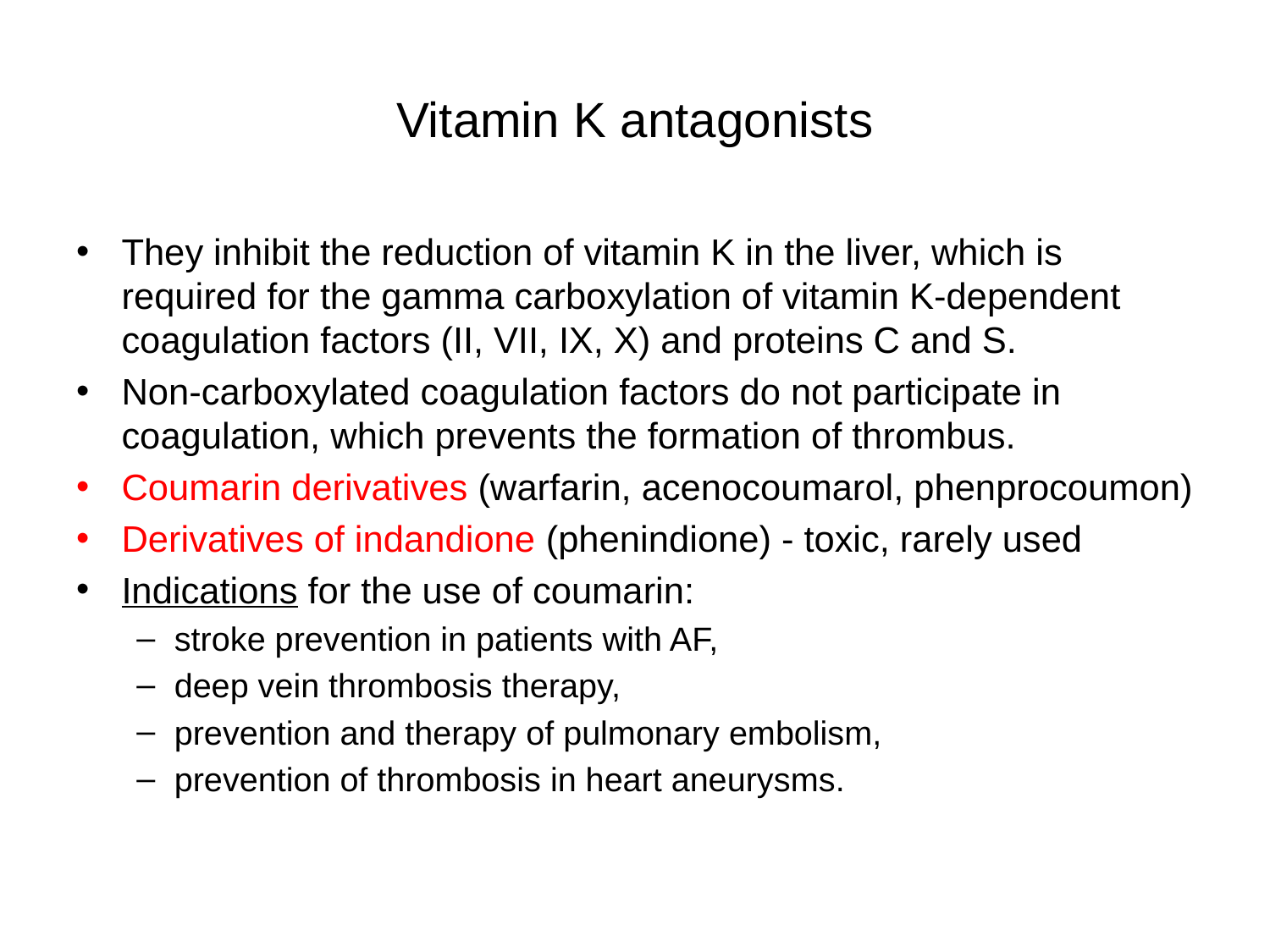

# Vitamin K antagonists
They inhibit the reduction of vitamin K in the liver, which is required for the gamma carboxylation of vitamin K-dependent coagulation factors (II, VII, IX, X) and proteins C and S.
Non-carboxylated coagulation factors do not participate in coagulation, which prevents the formation of thrombus.
Coumarin derivatives (warfarin, acenocoumarol, phenprocoumon)
Derivatives of indandione (phenindione) - toxic, rarely used
Indications for the use of coumarin:
stroke prevention in patients with AF,
deep vein thrombosis therapy,
prevention and therapy of pulmonary embolism,
prevention of thrombosis in heart aneurysms.